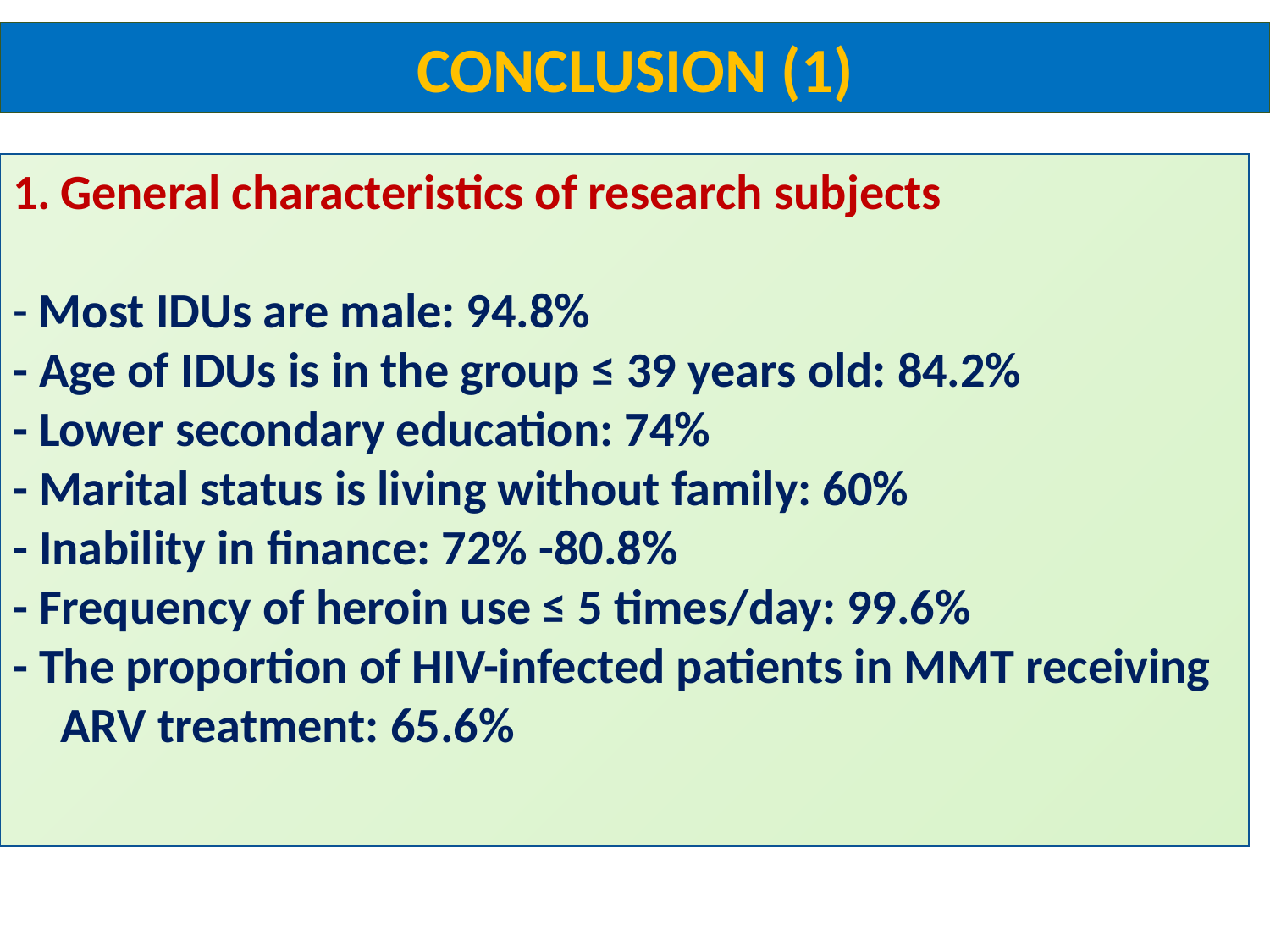

CONCLUSION (1)
General characteristics of research subjects

- Most IDUs are male: 94.8%
- Age of IDUs is in the group ≤ 39 years old: 84.2%
- Lower secondary education: 74%
- Marital status is living without family: 60%
- Inability in finance: 72% -80.8%
- Frequency of heroin use ≤ 5 times/day: 99.6%
- The proportion of HIV-infected patients in MMT receiving ARV treatment: 65.6%